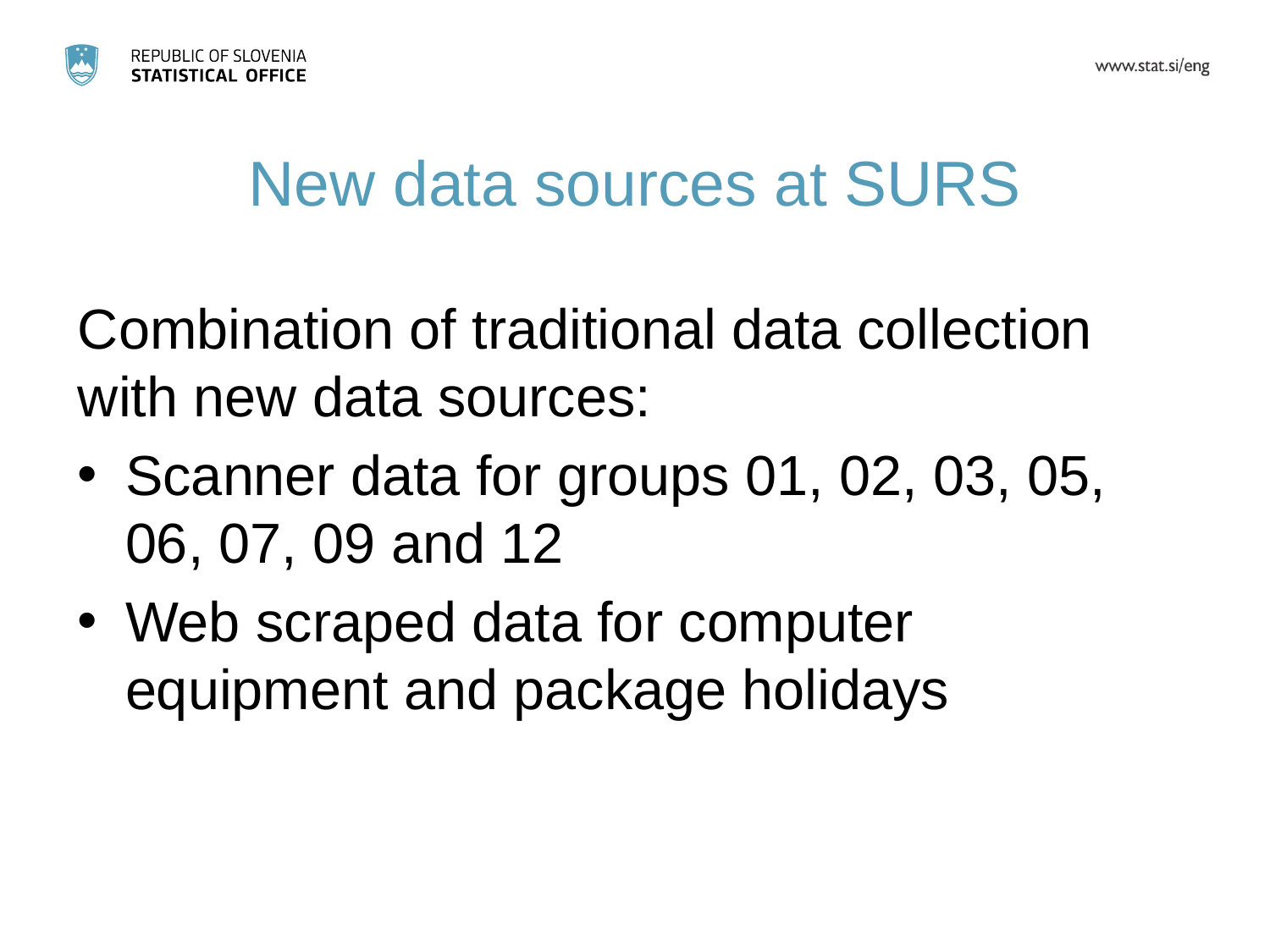

# New data sources at SURS
Combination of traditional data collection with new data sources:
Scanner data for groups 01, 02, 03, 05, 06, 07, 09 and 12
Web scraped data for computer equipment and package holidays